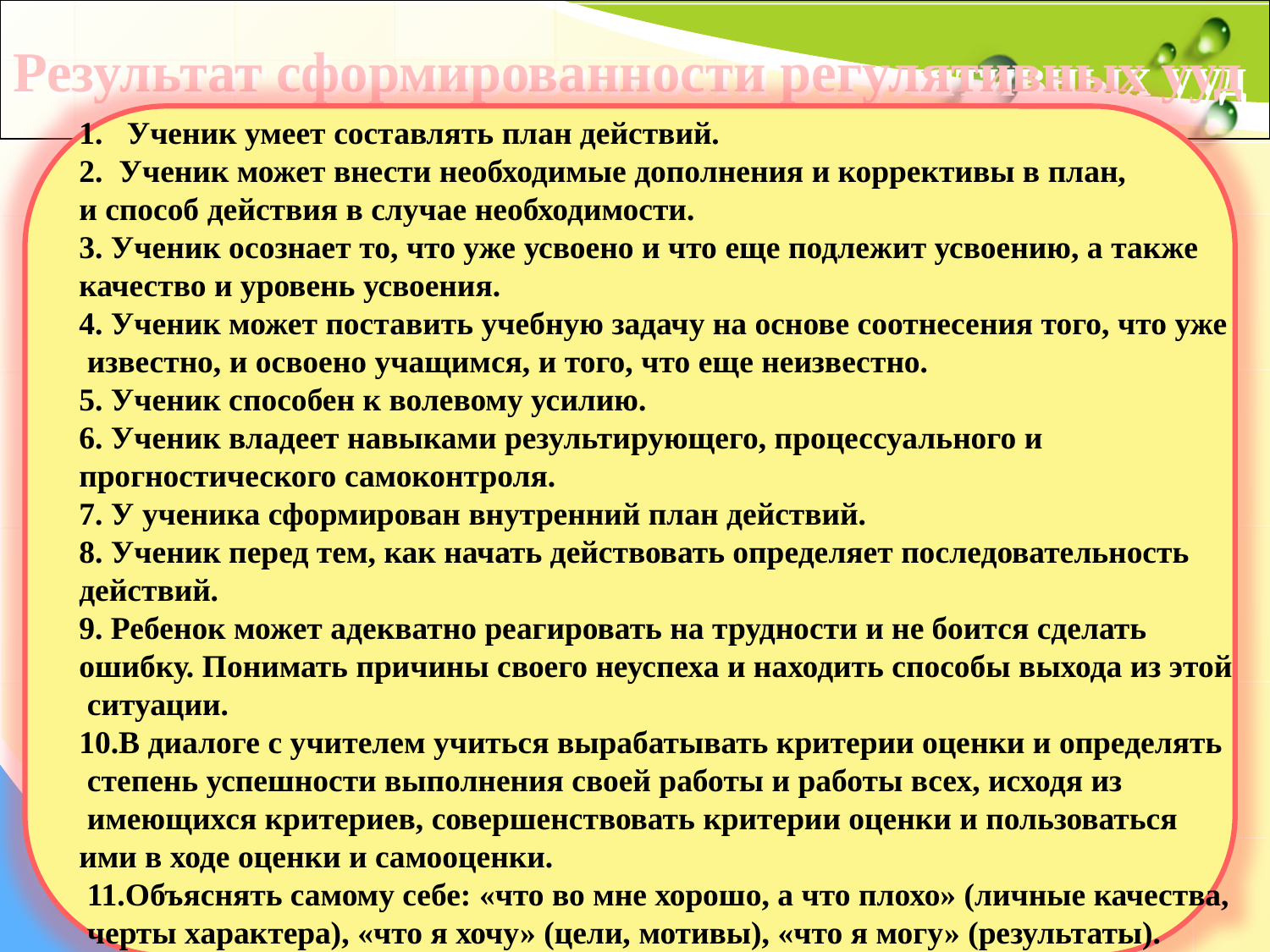

# Результат сформированности регулятивных ууд
Ученик умеет составлять план действий.
2.  Ученик может внести необходимые дополнения и коррективы в план,
и способ действия в случае необходимости. 
3. Ученик осознает то, что уже усвоено и что еще подлежит усвоению, а также
качество и уровень усвоения. 
4. Ученик может поставить учебную задачу на основе соотнесения того, что уже
 известно, и освоено учащимся, и того, что еще неизвестно. 
5. Ученик способен к волевому усилию. 
6. Ученик владеет навыками результирующего, процессуального и
прогностического самоконтроля. 
7. У ученика сформирован внутренний план действий. 
8. Ученик перед тем, как начать действовать определяет последовательность
действий.
9. Ребенок может адекватно реагировать на трудности и не боится сделать
ошибку. Понимать причины своего неуспеха и находить способы выхода из этой
 ситуации.
10.В диалоге с учителем учиться вырабатывать критерии оценки и определять
 степень успешности выполнения своей работы и работы всех, исходя из
 имеющихся критериев, совершенствовать критерии оценки и пользоваться
ими в ходе оценки и самооценки.
 11.Объяснять самому себе: «что во мне хорошо, а что плохо» (личные качества,
 черты характера), «что я хочу» (цели, мотивы), «что я могу» (результаты).